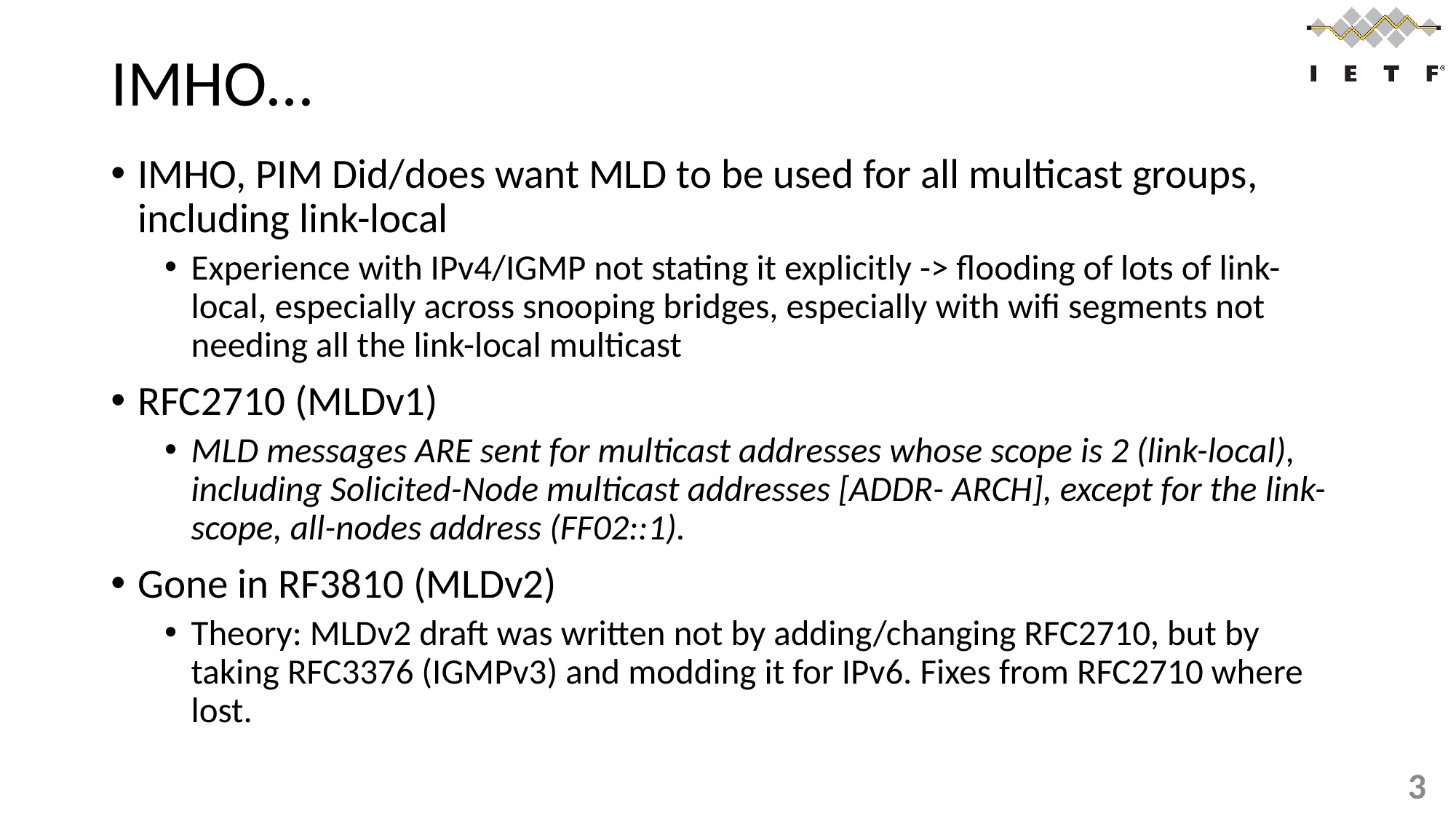

# IMHO…
IMHO, PIM Did/does want MLD to be used for all multicast groups, including link-local
Experience with IPv4/IGMP not stating it explicitly -> flooding of lots of link-local, especially across snooping bridges, especially with wifi segments not needing all the link-local multicast
RFC2710 (MLDv1)
MLD messages ARE sent for multicast addresses whose scope is 2 (link-local), including Solicited-Node multicast addresses [ADDR- ARCH], except for the link-scope, all-nodes address (FF02::1).
Gone in RF3810 (MLDv2)
Theory: MLDv2 draft was written not by adding/changing RFC2710, but by taking RFC3376 (IGMPv3) and modding it for IPv6. Fixes from RFC2710 where lost.
3